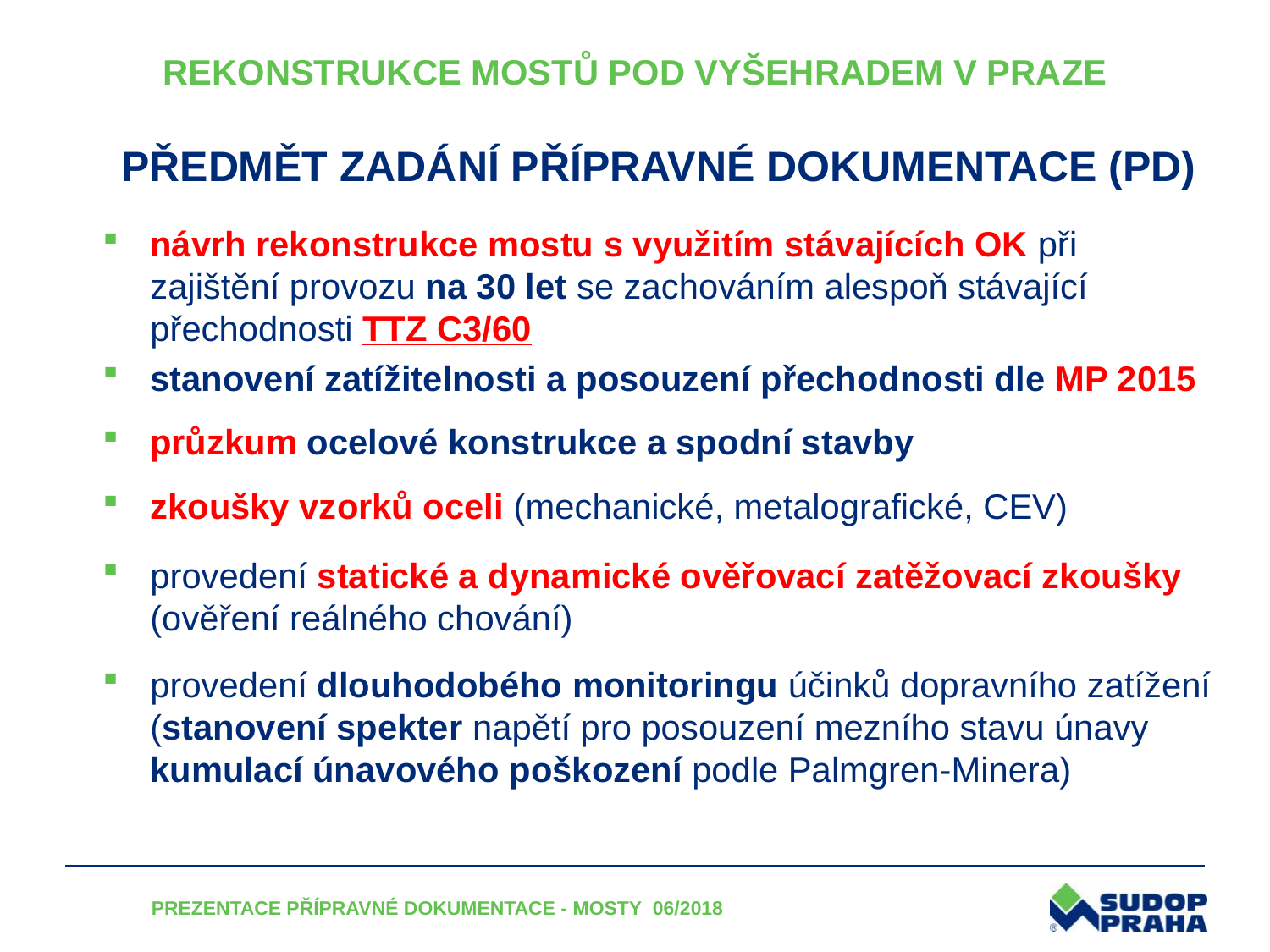

# REKONSTRUKCE MOSTŮ POD VYŠEHRADEM V PRAZE
PŘEDMĚT ZADÁNÍ PŘÍPRAVNÉ DOKUMENTACE (PD)

návrh rekonstrukce mostu s využitím stávajících OK při zajištění provozu na 30 let se zachováním alespoň stávající přechodnosti TTZ C3/60
stanovení zatížitelnosti a posouzení přechodnosti dle MP 2015

průzkum ocelové konstrukce a spodní stavby

zkoušky vzorků oceli (mechanické, metalografické, CEV)

provedení statické a dynamické ověřovací zatěžovací zkoušky (ověření reálného chování)

provedení dlouhodobého monitoringu účinků dopravního zatížení (stanovení spekter napětí pro posouzení mezního stavu únavy kumulací únavového poškození podle Palmgren-Minera)

PREZENTACE PŘÍPRAVNÉ DOKUMENTACE - MOSTY  06/2018